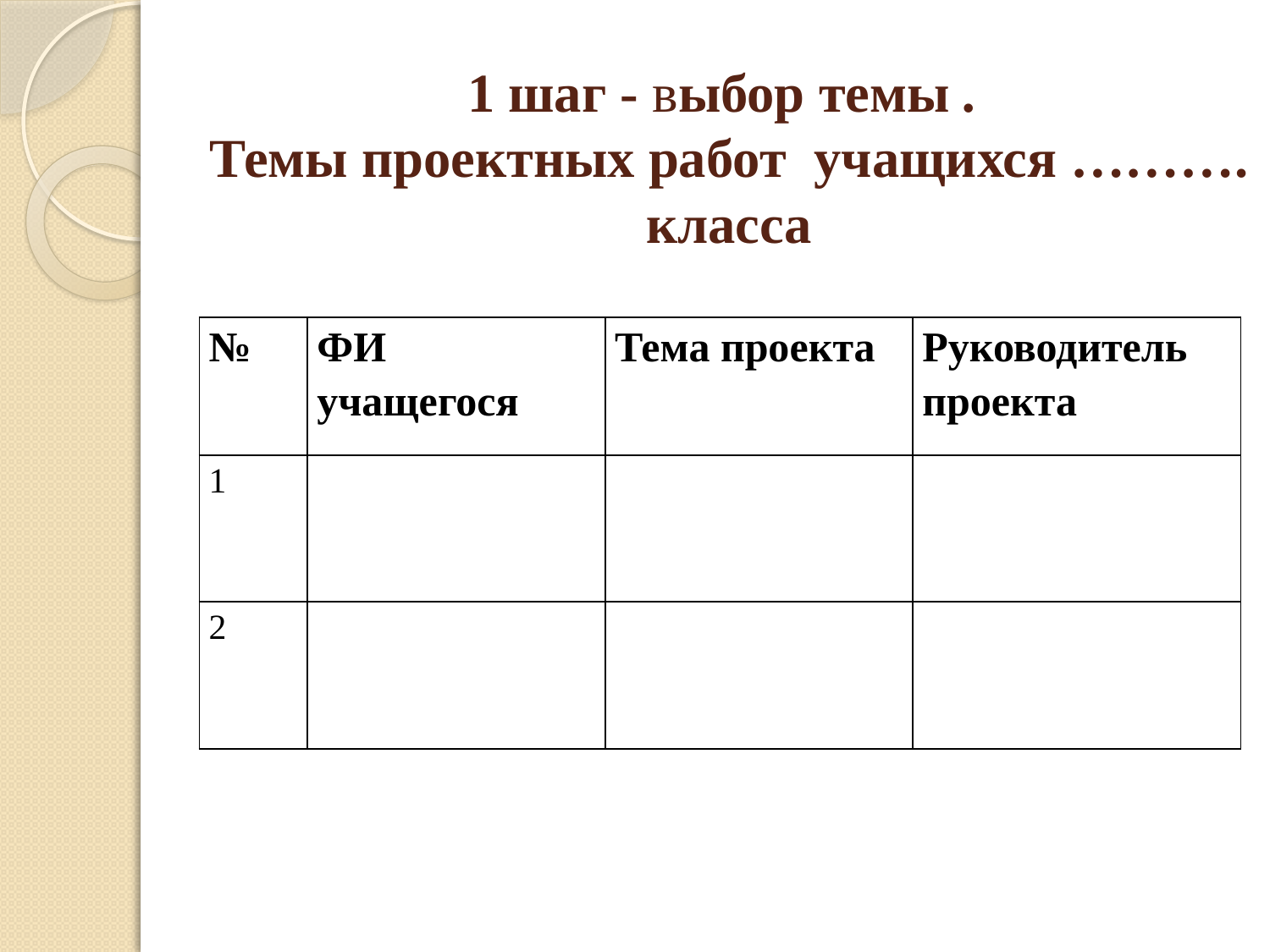

# 1 шаг - выбор темы . Темы проектных работ  учащихся ………. класса
| № | ФИ учащегося | Тема проекта | Руководитель проекта |
| --- | --- | --- | --- |
| 1 |  |  |  |
| 2 |  |  |  |